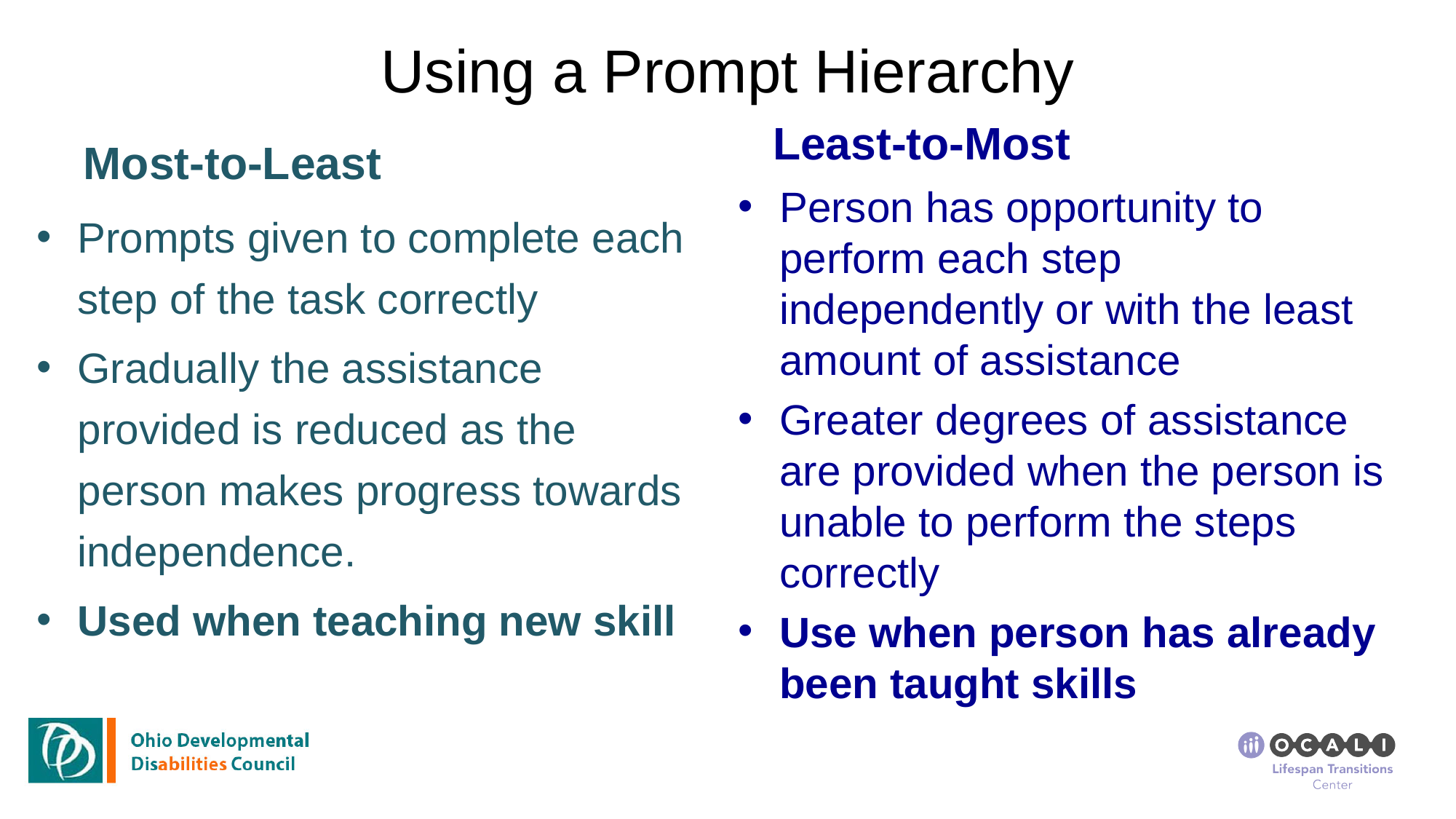

# Using a Prompt Hierarchy
Least-to-Most
Most-to-Least
Person has opportunity to perform each step independently or with the least amount of assistance
Greater degrees of assistance are provided when the person is unable to perform the steps correctly
Use when person has already been taught skills
Prompts given to complete each step of the task correctly
Gradually the assistance provided is reduced as the person makes progress towards independence.
Used when teaching new skill